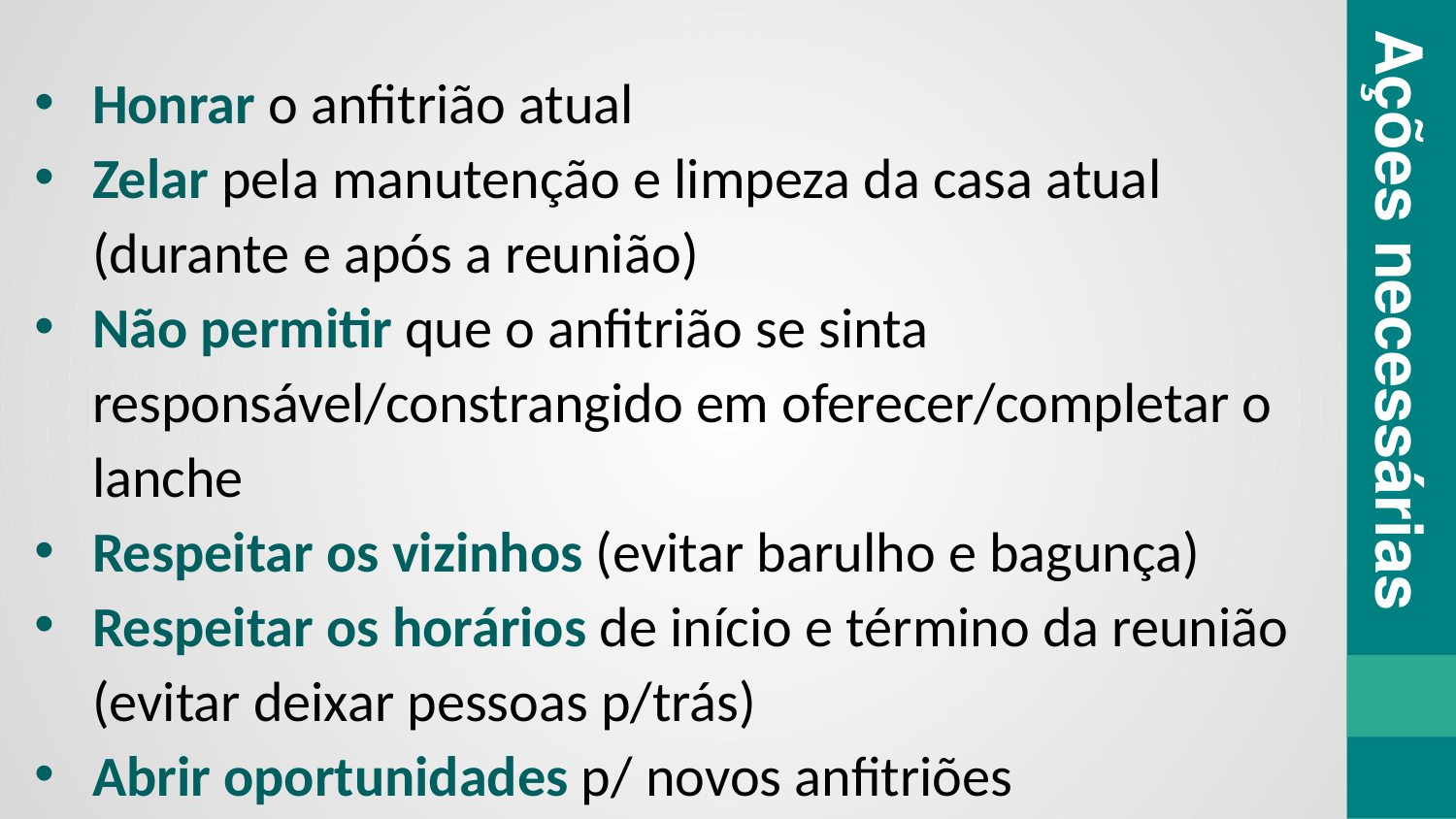

Honrar o anfitrião atual
Zelar pela manutenção e limpeza da casa atual (durante e após a reunião)
Não permitir que o anfitrião se sinta responsável/constrangido em oferecer/completar o lanche
Respeitar os vizinhos (evitar barulho e bagunça)
Respeitar os horários de início e término da reunião (evitar deixar pessoas p/trás)
Abrir oportunidades p/ novos anfitriões
Ações necessárias